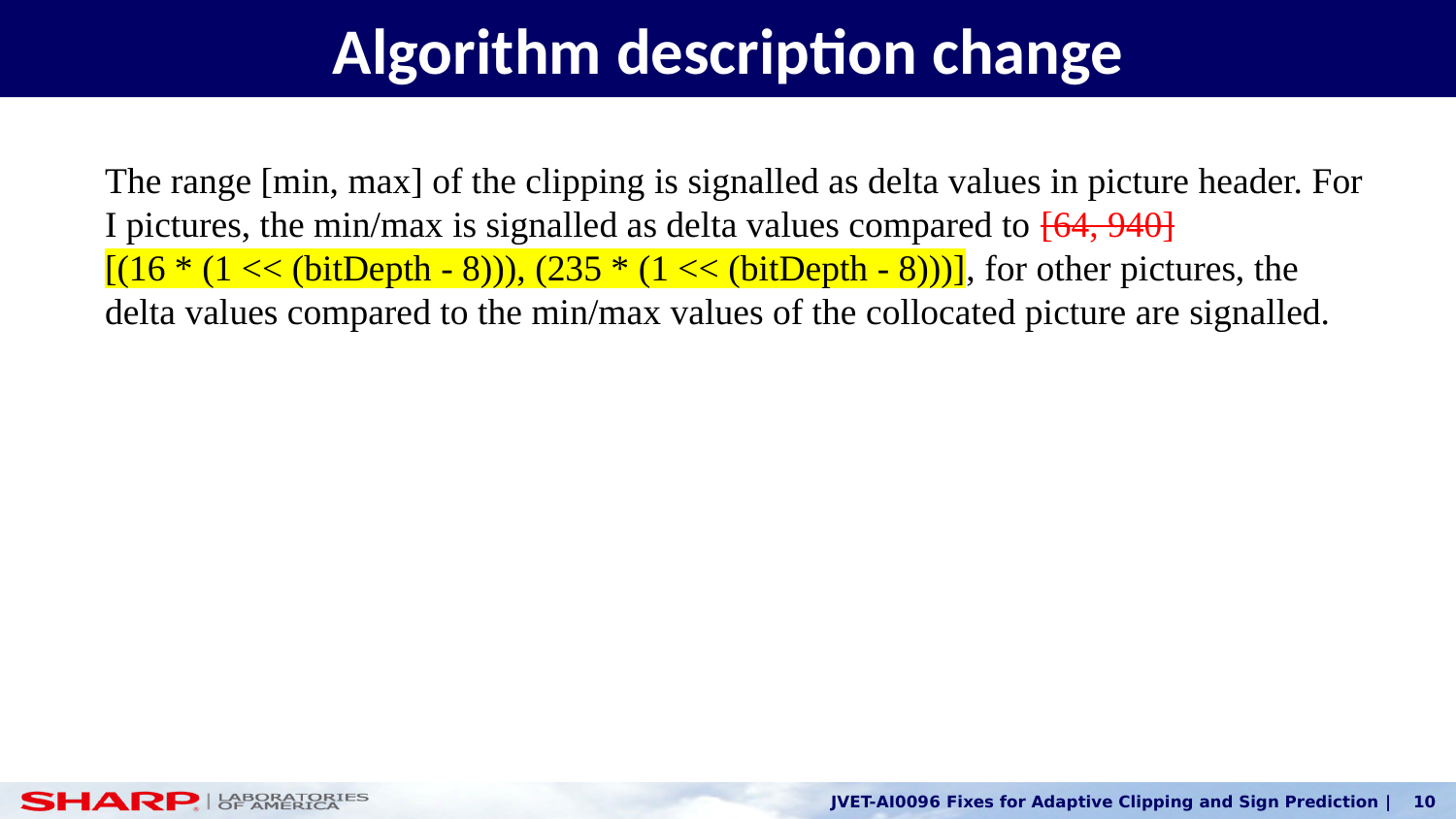

# Algorithm description change
The range [min, max] of the clipping is signalled as delta values in picture header. For I pictures, the min/max is signalled as delta values compared to [64, 940]
[(16 * (1 << (bitDepth - 8))), (235 * (1 << (bitDepth - 8)))], for other pictures, the delta values compared to the min/max values of the collocated picture are signalled.